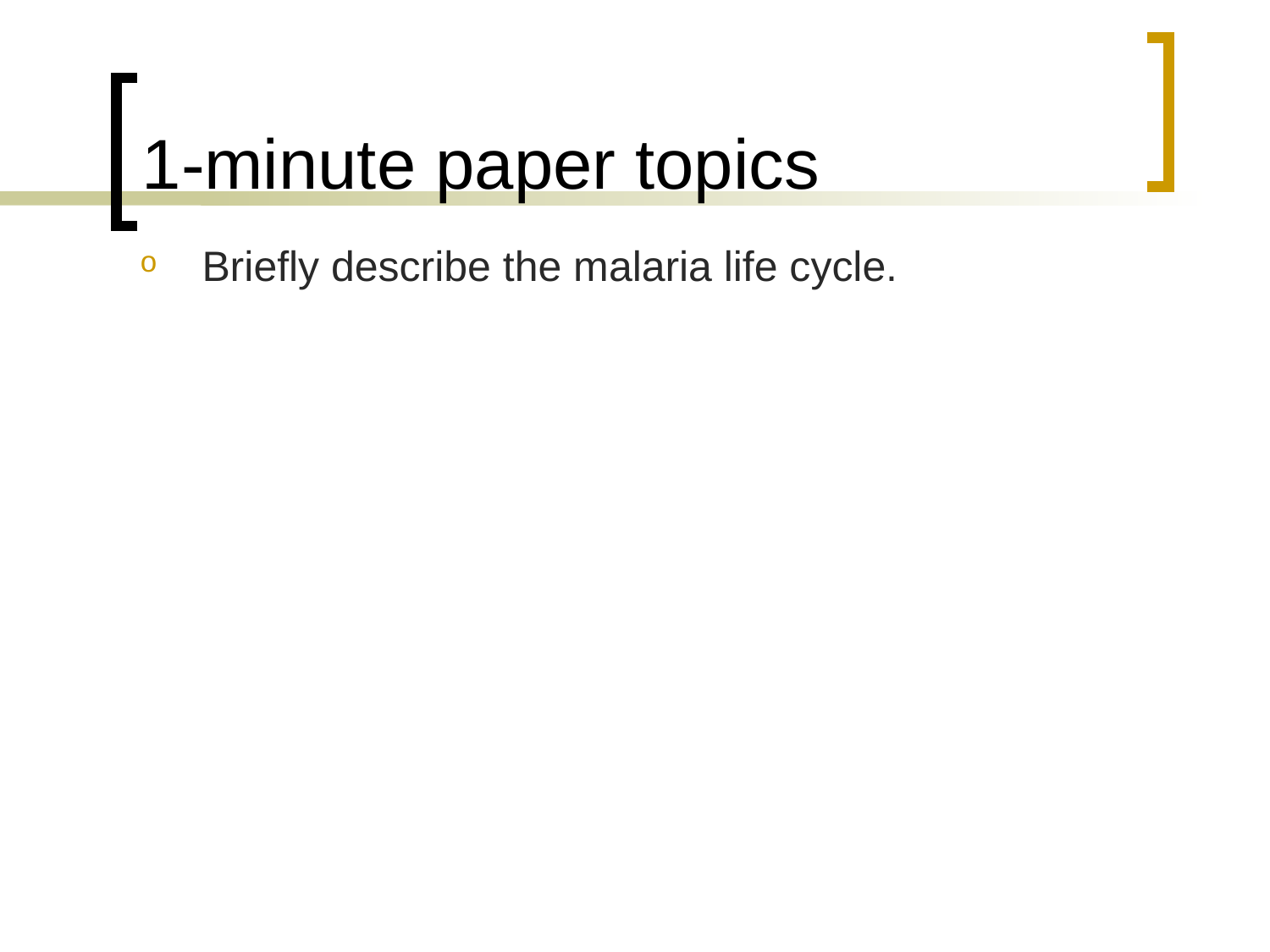

# 1-minute paper topics
Briefly describe the malaria life cycle.